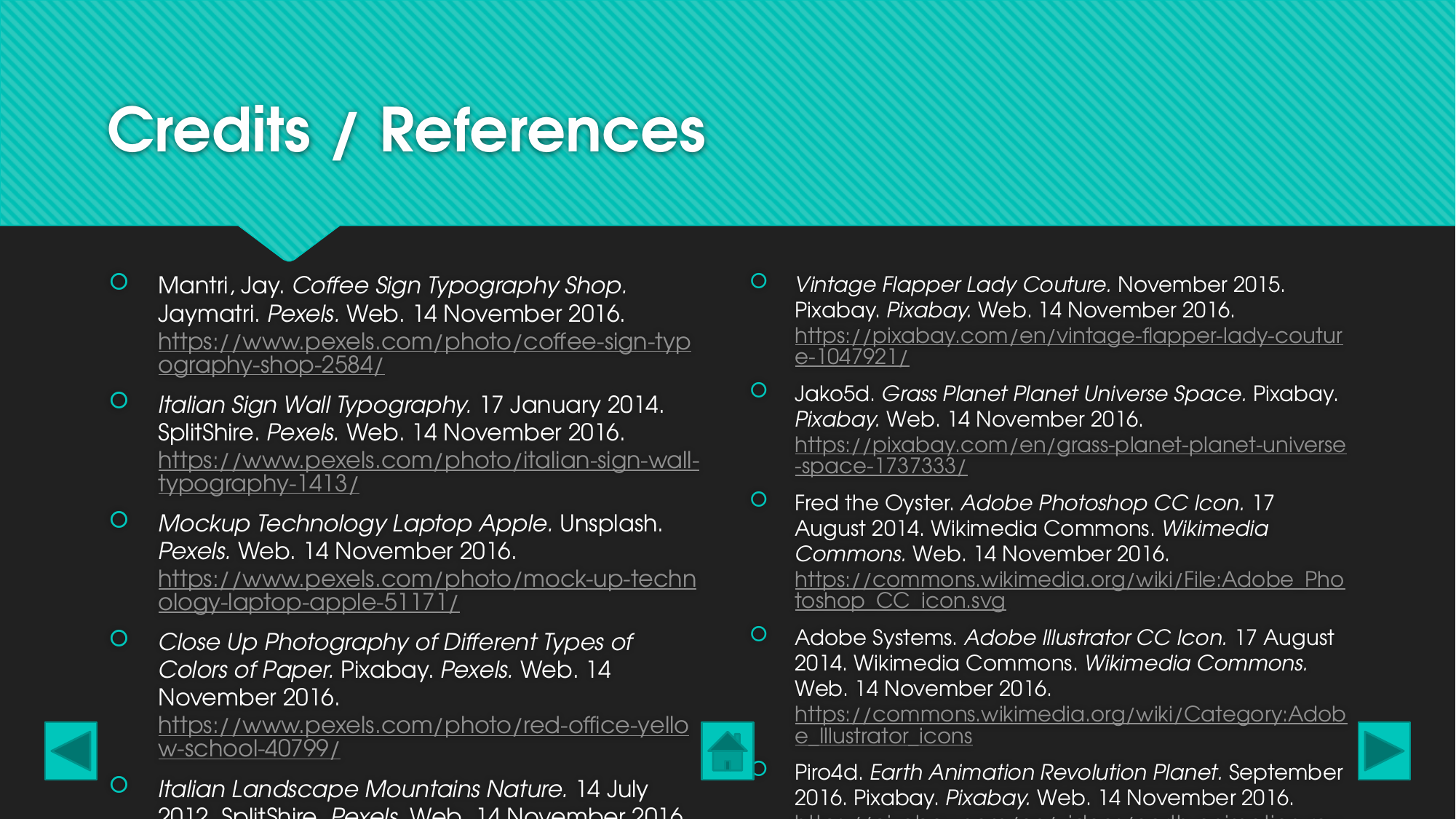

# Credits / References
Vintage Flapper Lady Couture. November 2015. Pixabay. Pixabay. Web. 14 November 2016. https://pixabay.com/en/vintage-flapper-lady-couture-1047921/
Jako5d. Grass Planet Planet Universe Space. Pixabay. Pixabay. Web. 14 November 2016. https://pixabay.com/en/grass-planet-planet-universe-space-1737333/
Fred the Oyster. Adobe Photoshop CC Icon. 17 August 2014. Wikimedia Commons. Wikimedia Commons. Web. 14 November 2016. https://commons.wikimedia.org/wiki/File:Adobe_Photoshop_CC_icon.svg
Adobe Systems. Adobe Illustrator CC Icon. 17 August 2014. Wikimedia Commons. Wikimedia Commons. Web. 14 November 2016. https://commons.wikimedia.org/wiki/Category:Adobe_Illustrator_icons
Piro4d. Earth Animation Revolution Planet. September 2016. Pixabay. Pixabay. Web. 14 November 2016. https://pixabay.com/en/videos/earth-animation-revolution-planet-4788/

Mantri, Jay. Coffee Sign Typography Shop. Jaymatri. Pexels. Web. 14 November 2016. https://www.pexels.com/photo/coffee-sign-typography-shop-2584/
Italian Sign Wall Typography. 17 January 2014. SplitShire. Pexels. Web. 14 November 2016. https://www.pexels.com/photo/italian-sign-wall-typography-1413/
Mockup Technology Laptop Apple. Unsplash. Pexels. Web. 14 November 2016. https://www.pexels.com/photo/mock-up-technology-laptop-apple-51171/
Close Up Photography of Different Types of Colors of Paper. Pixabay. Pexels. Web. 14 November 2016. https://www.pexels.com/photo/red-office-yellow-school-40799/
Italian Landscape Mountains Nature. 14 July 2012. SplitShire. Pexels. Web. 14 November 2016. https://www.pexels.com/photo/italian-landscape-mountains-nature-1562/